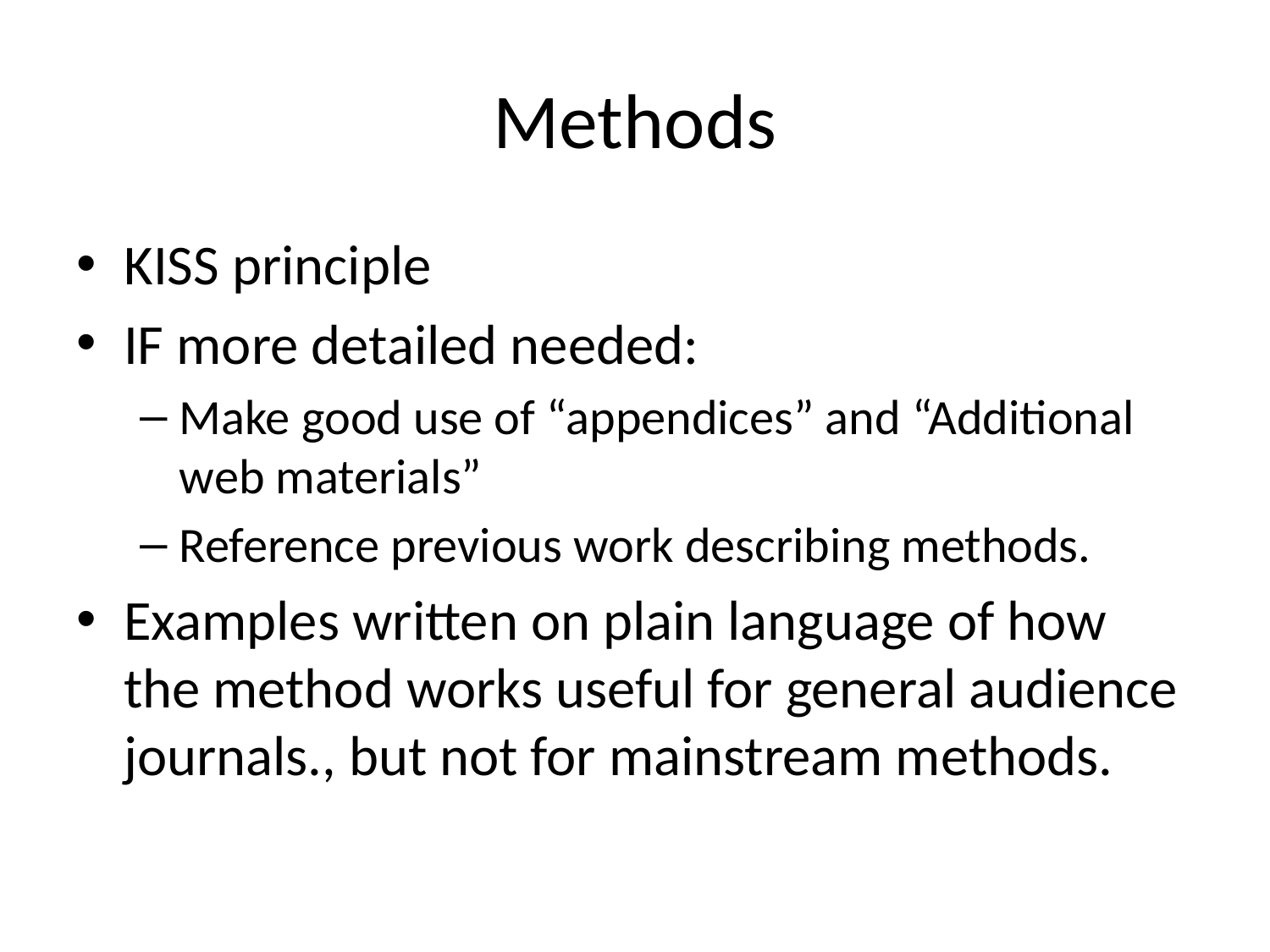

# Methods
KISS principle
IF more detailed needed:
Make good use of “appendices” and “Additional web materials”
Reference previous work describing methods.
Examples written on plain language of how the method works useful for general audience journals., but not for mainstream methods.